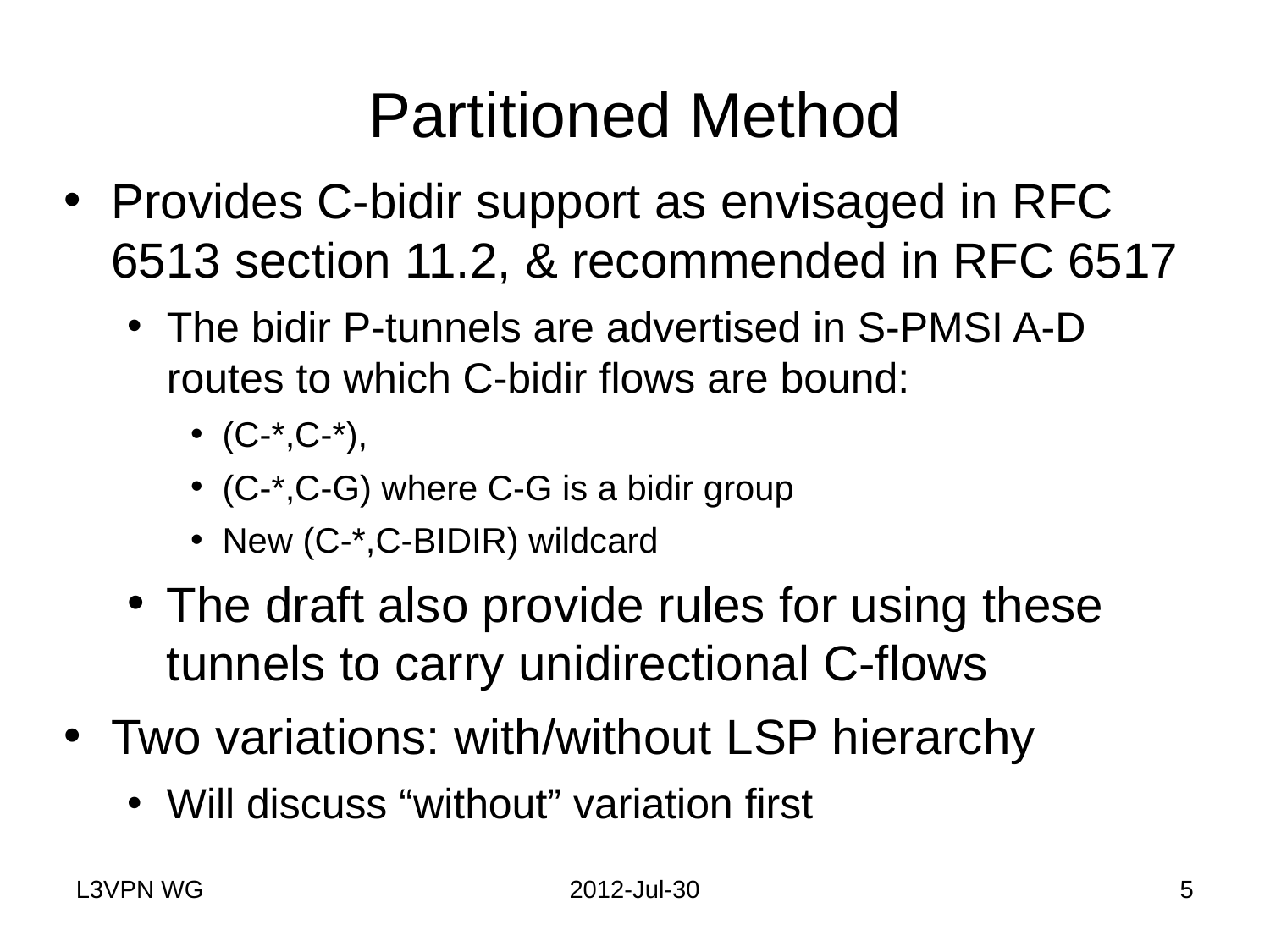

# Partitioned Method
Provides C-bidir support as envisaged in RFC 6513 section 11.2, & recommended in RFC 6517
The bidir P-tunnels are advertised in S-PMSI A-D routes to which C-bidir flows are bound:
(C-*,C-*),
(C-*,C-G) where C-G is a bidir group
New (C-*,C-BIDIR) wildcard
The draft also provide rules for using these tunnels to carry unidirectional C-flows
Two variations: with/without LSP hierarchy
Will discuss “without” variation first
L3VPN WG
2012-Jul-30
5